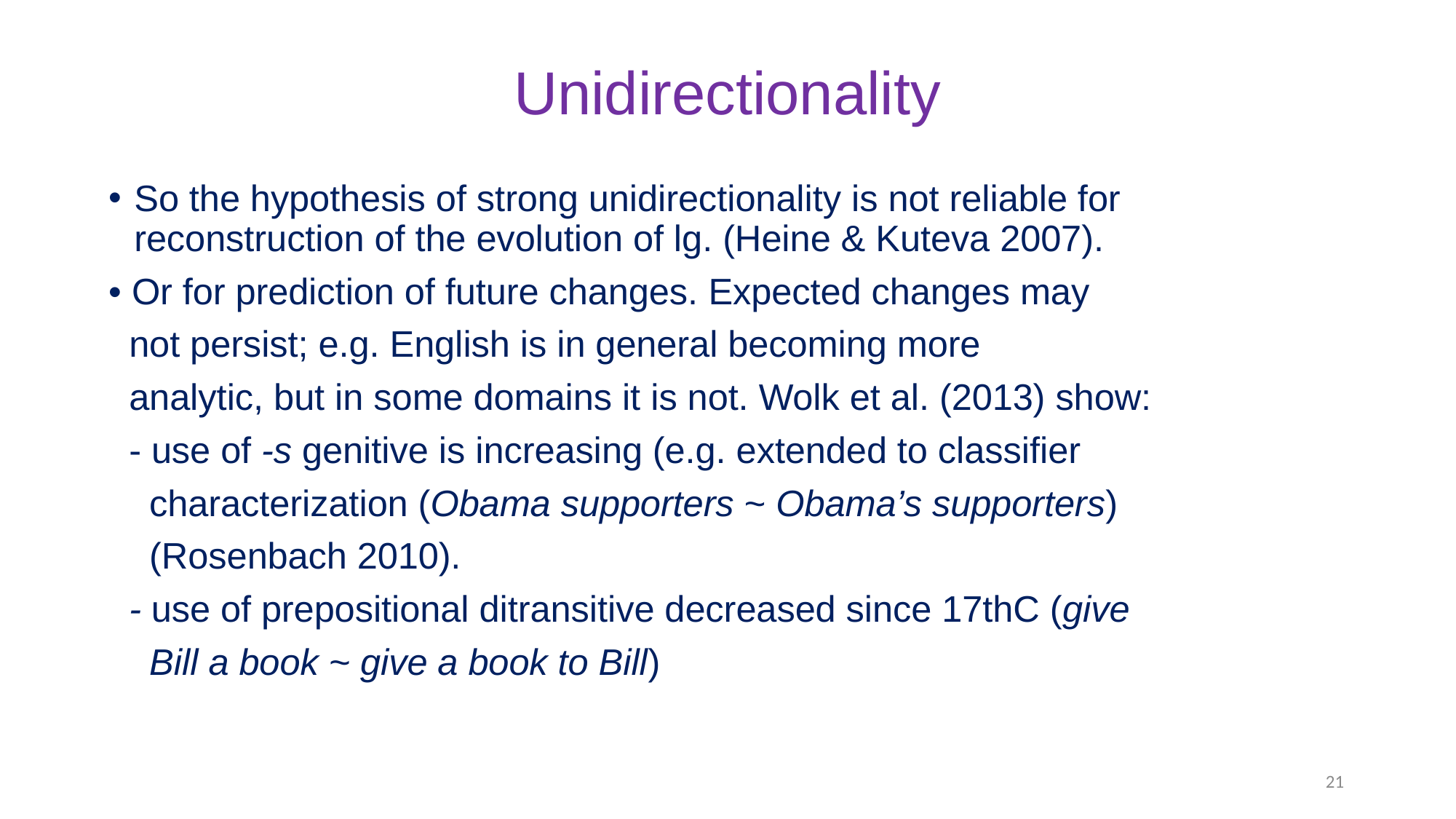

# Unidirectionality
So the hypothesis of strong unidirectionality is not reliable for reconstruction of the evolution of lg. (Heine & Kuteva 2007).
• Or for prediction of future changes. Expected changes may
  not persist; e.g. English is in general becoming more
  analytic, but in some domains it is not. Wolk et al. (2013) show:
  - use of -s genitive is increasing (e.g. extended to classifier
    characterization (Obama supporters ~ Obama’s supporters)
    (Rosenbach 2010).
  - use of prepositional ditransitive decreased since 17thC (give
    Bill a book ~ give a book to Bill)

21